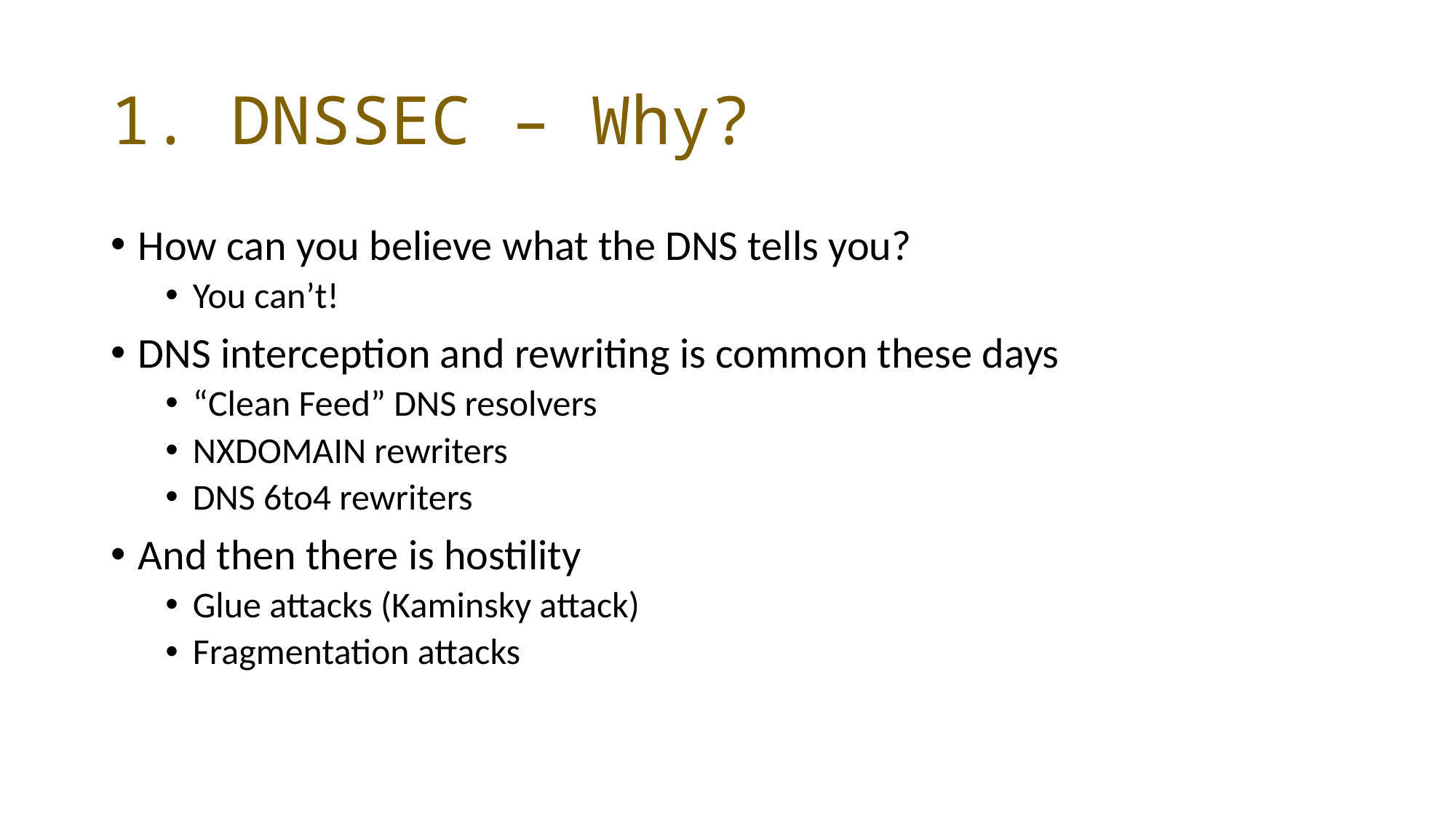

# 1. DNSSEC – Why?
How can you believe what the DNS tells you?
You can’t!
DNS interception and rewriting is common these days
“Clean Feed” DNS resolvers
NXDOMAIN rewriters
DNS 6to4 rewriters
And then there is hostility
Glue attacks (Kaminsky attack)
Fragmentation attacks